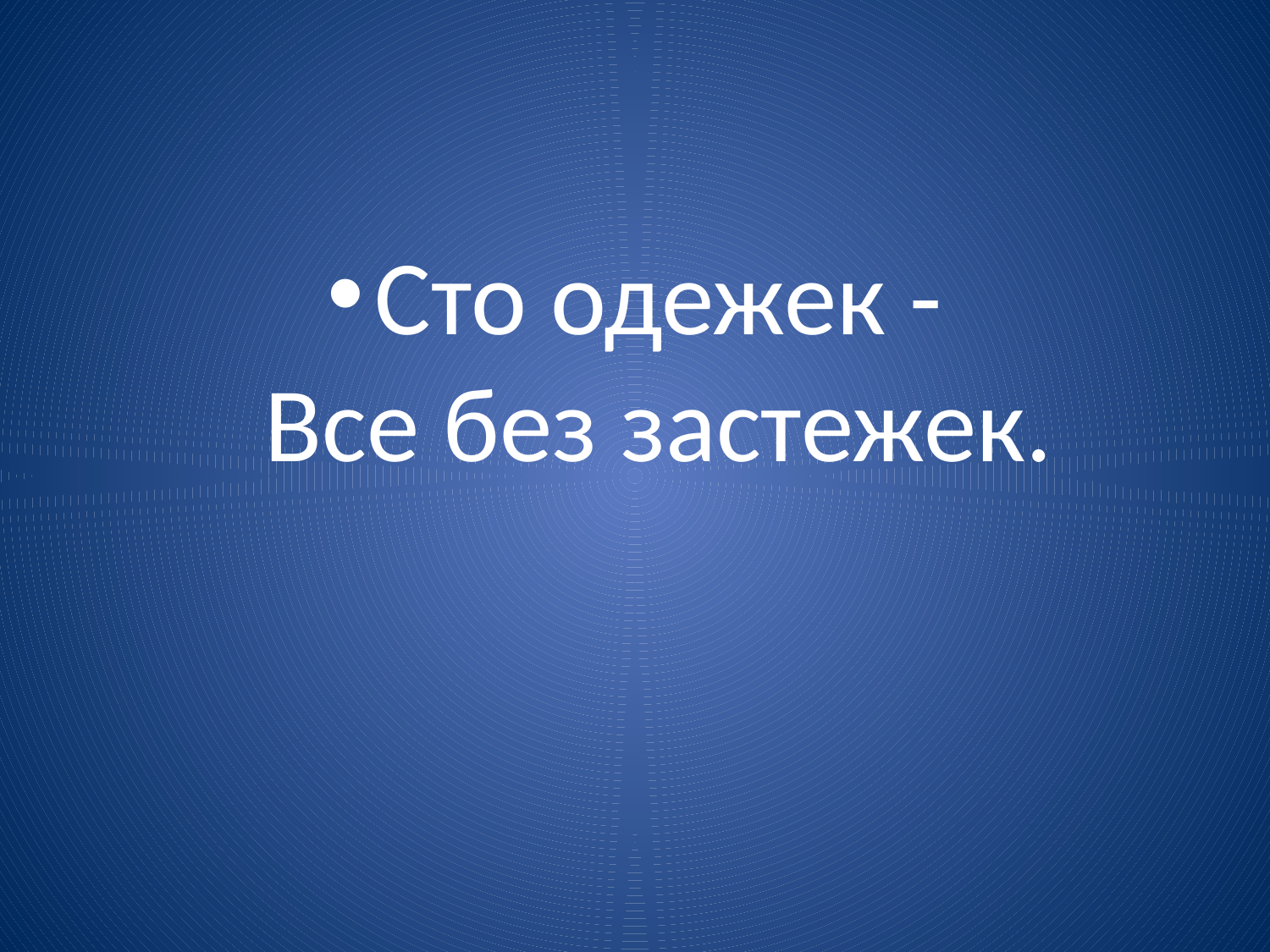

#
Сто одежек -
Все без застежек.